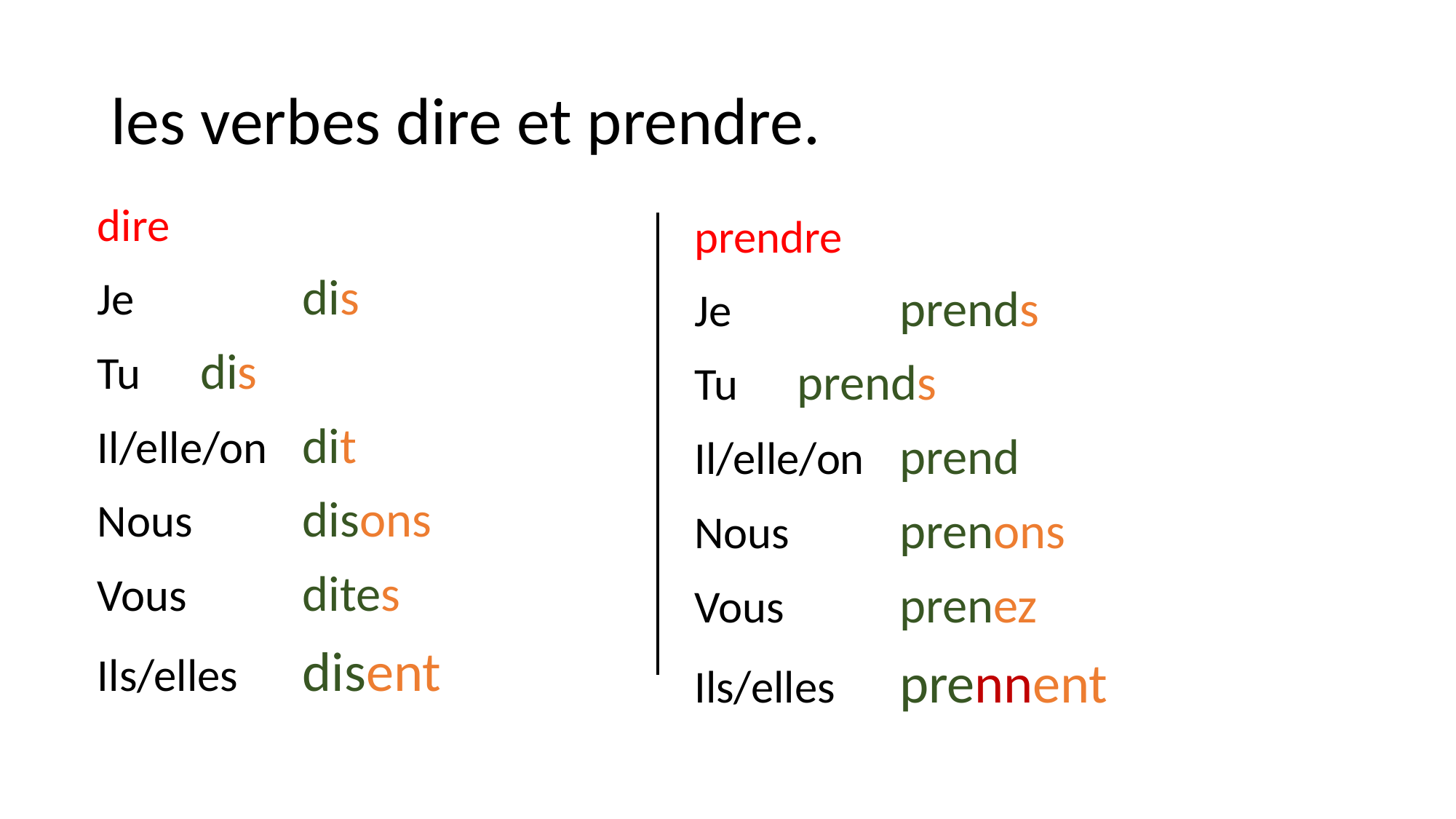

# les verbes dire et prendre.
dire
Je 	 		dis
Tu  			dis
Il/elle/on  		dit
Nous  		disons
Vous  		dites
Ils/elles  		disent

prendre
Je 	 		prends
Tu  			prends
Il/elle/on  		prend
Nous  		prenons
Vous  		prenez
Ils/elles  		prennent